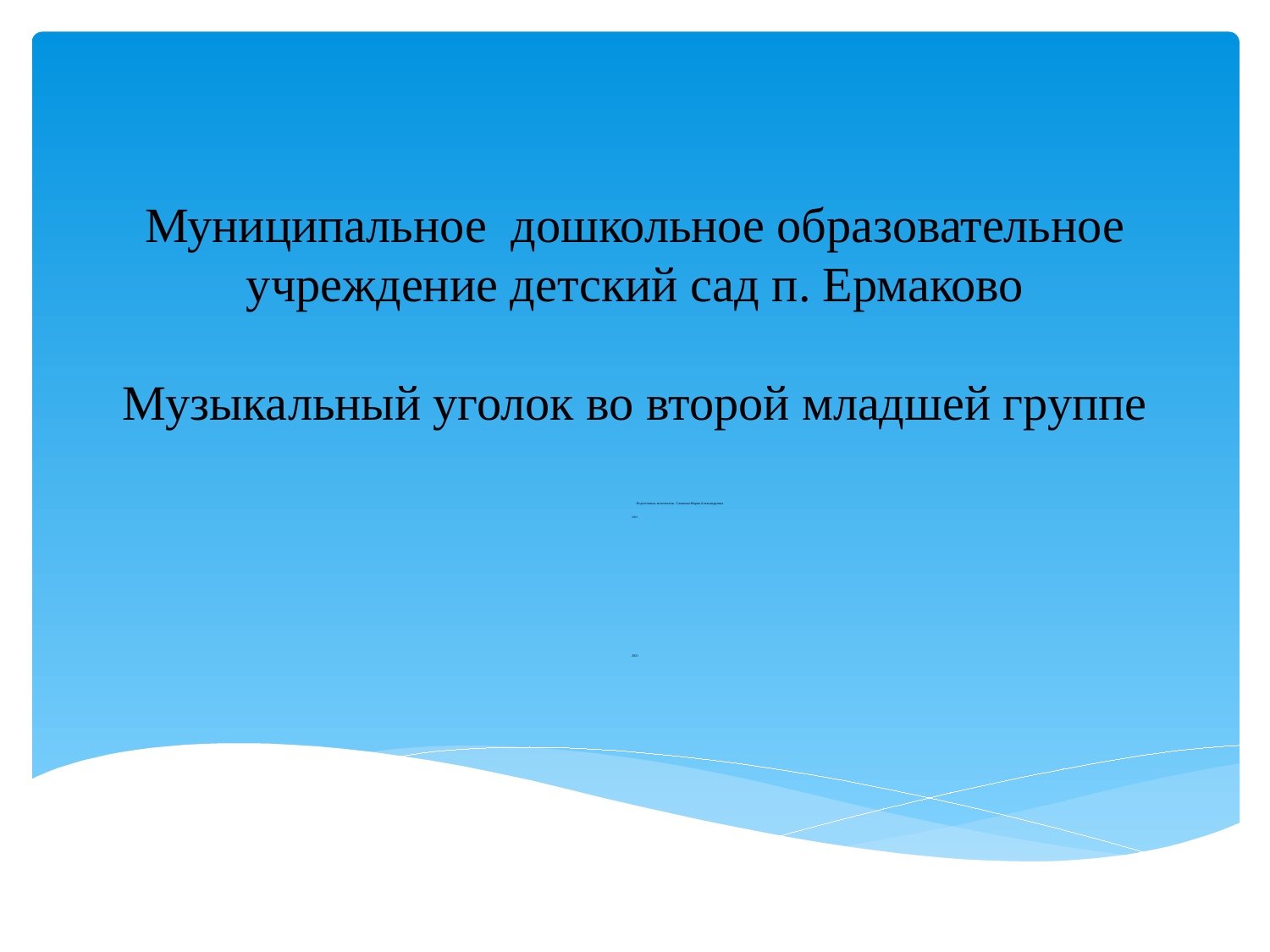

# Муниципальное  дошкольное образовательное учреждение детский сад п. Ермаково Музыкальный уголок во второй младшей группе

                                                                                                          Подготовила: воспитатель  Славнова Мария Александровна

2021

2021